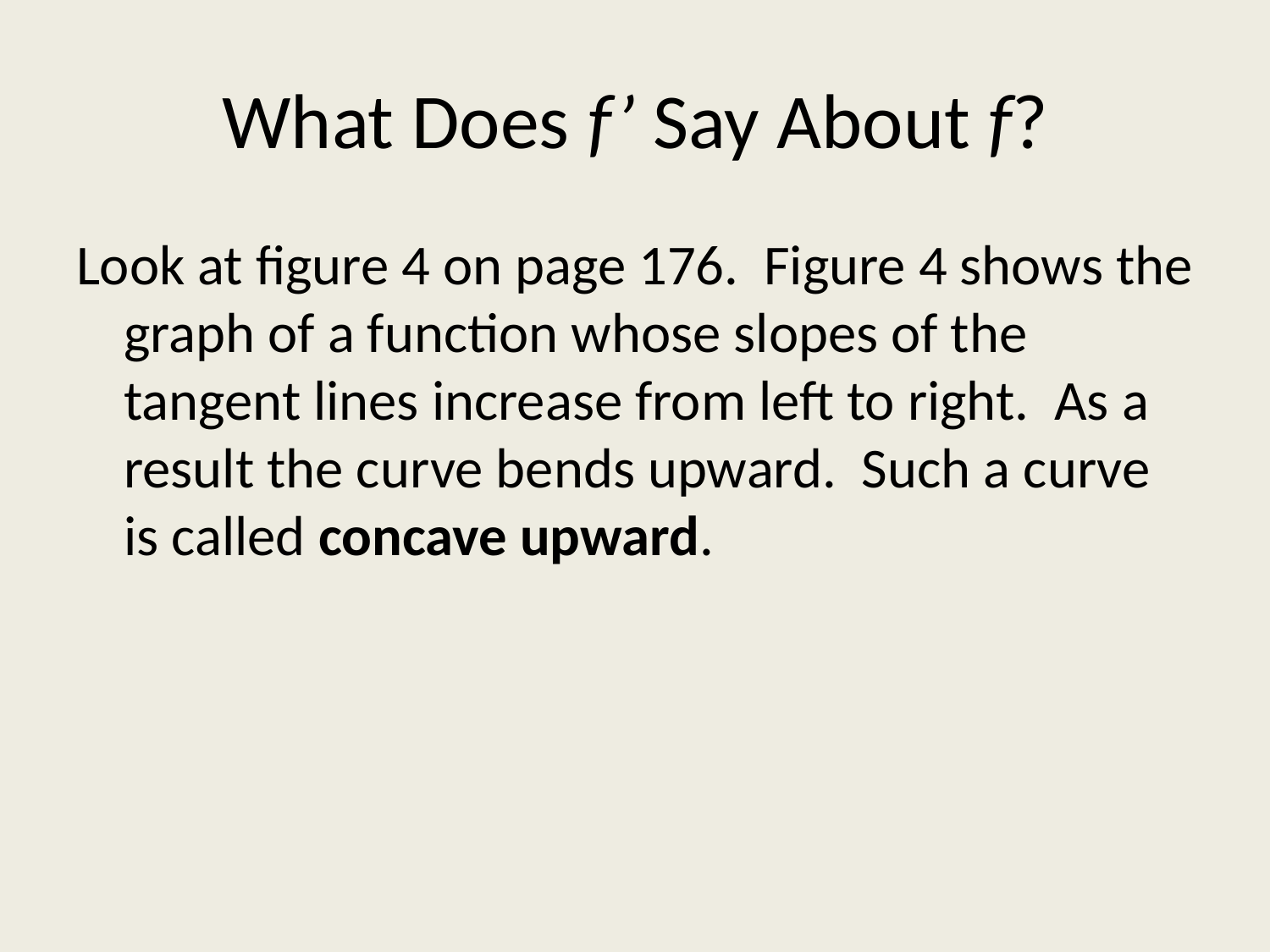

# What Does f’ Say About f?
Look at figure 4 on page 176.  Figure 4 shows the graph of a function whose slopes of the tangent lines increase from left to right.  As a result the curve bends upward.  Such a curve is called concave upward.